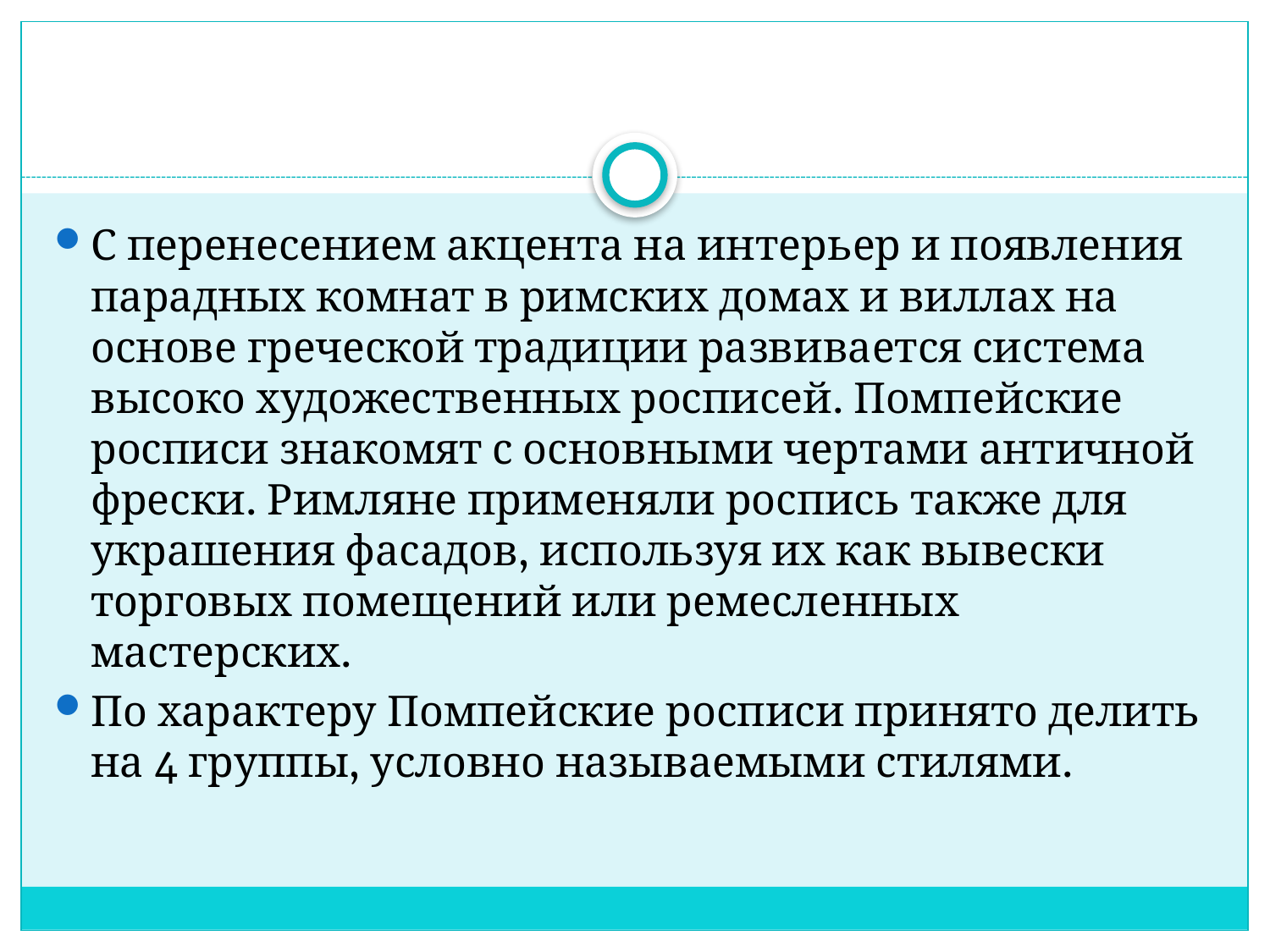

С перенесением акцента на интерьер и появления парадных комнат в римских домах и виллах на основе греческой традиции развивается система высоко художественных росписей. Помпейские росписи знакомят с основными чертами античной фрески. Римляне применяли роспись также для украшения фасадов, используя их как вывески торговых помещений или ремесленных мастерских.
По характеру Помпейские росписи принято делить на 4 группы, условно называемыми стилями.